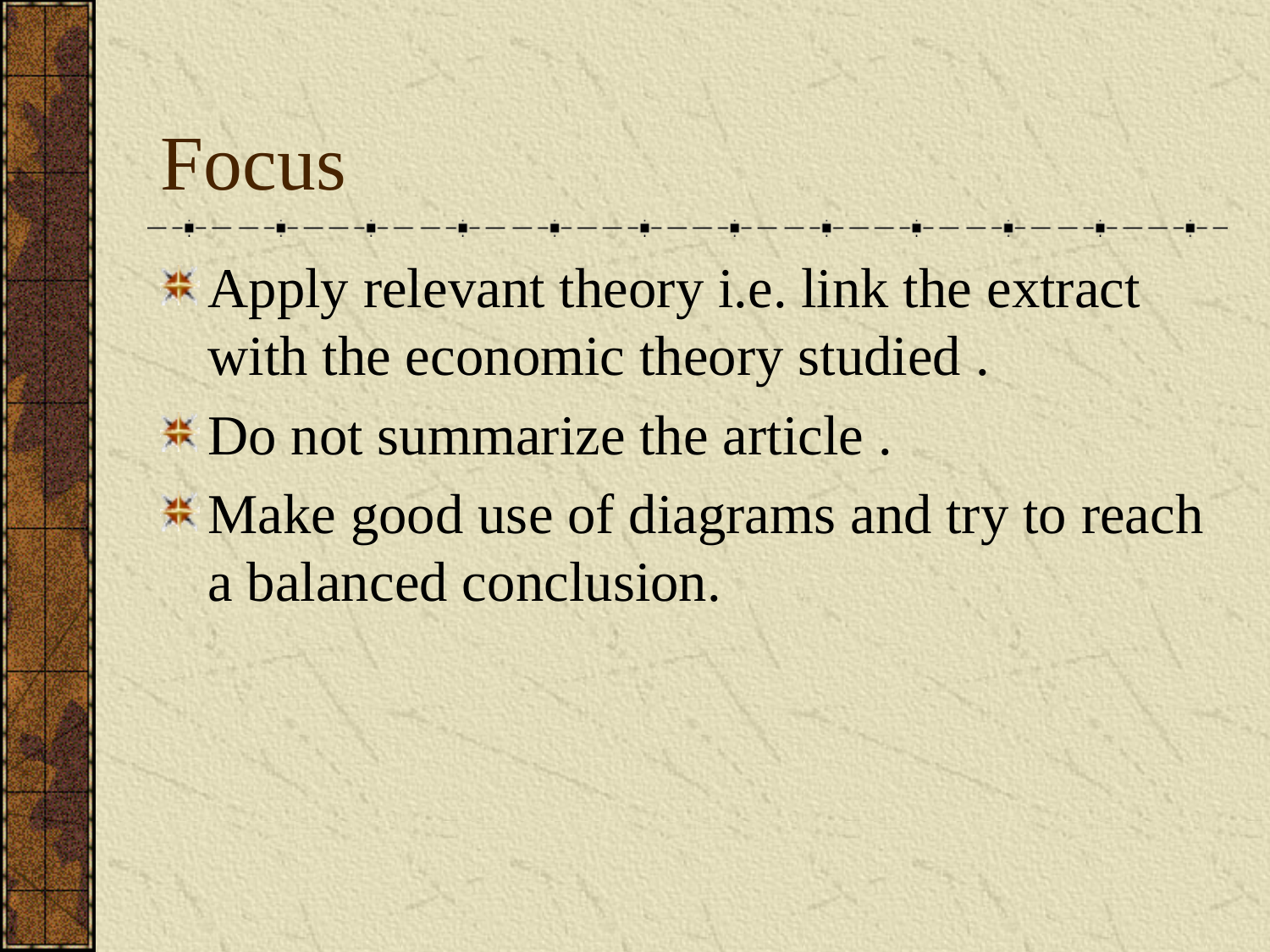

# Focus
Apply relevant theory i.e. link the extract with the economic theory studied .
Do not summarize the article .
Make good use of diagrams and try to reach a balanced conclusion.